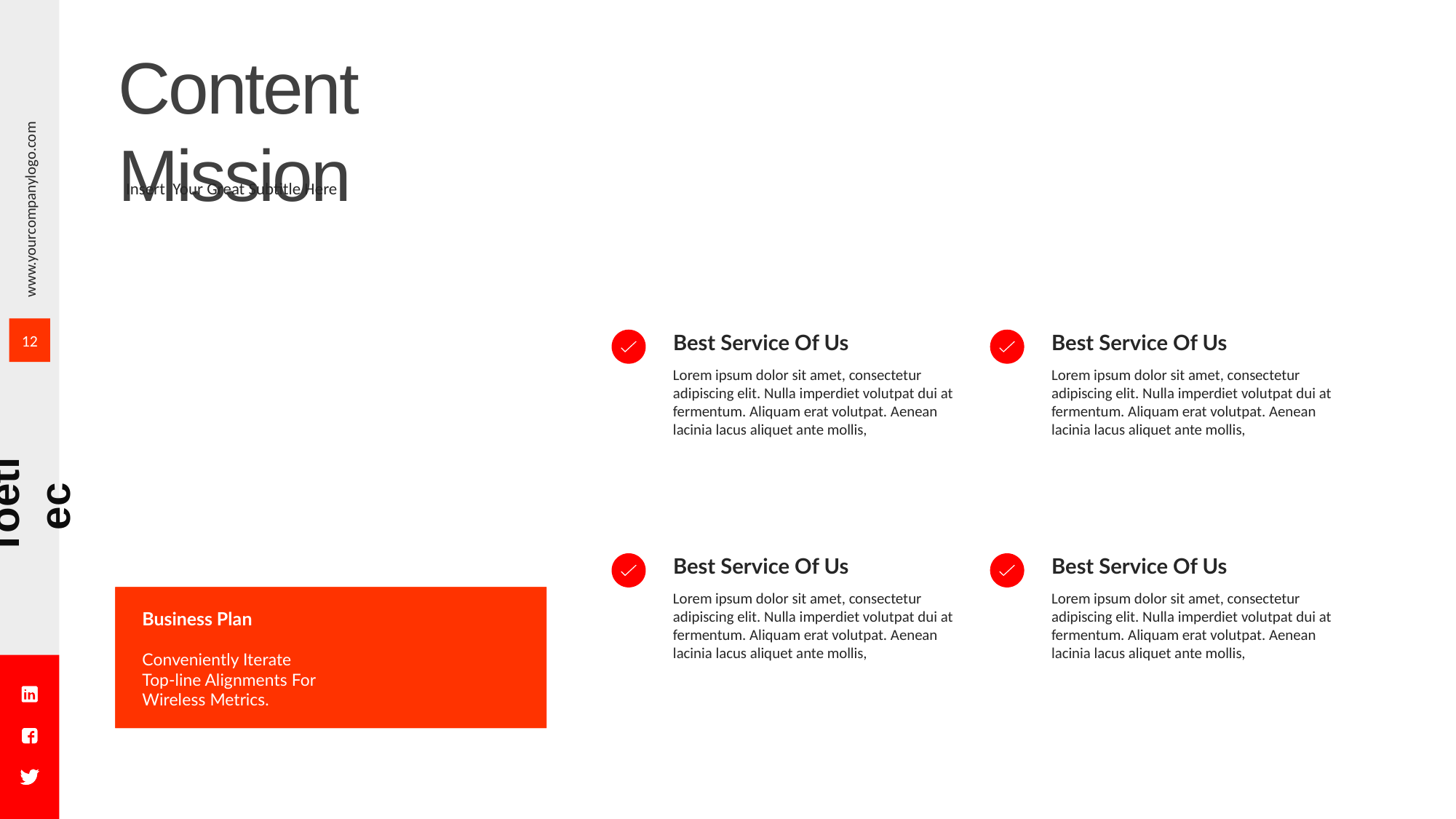

Content Mission
Insert  Your Great Subtitle Here

Best Service Of Us
Best Service Of Us
12

Lorem ipsum dolor sit amet, consectetur adipiscing elit. Nulla imperdiet volutpat dui at fermentum. Aliquam erat volutpat. Aenean lacinia lacus aliquet ante mollis,
Lorem ipsum dolor sit amet, consectetur adipiscing elit. Nulla imperdiet volutpat dui at fermentum. Aliquam erat volutpat. Aenean lacinia lacus aliquet ante mollis,
Best Service Of Us
Best Service Of Us

Lorem ipsum dolor sit amet, consectetur adipiscing elit. Nulla imperdiet volutpat dui at fermentum. Aliquam erat volutpat. Aenean lacinia lacus aliquet ante mollis,
Lorem ipsum dolor sit amet, consectetur adipiscing elit. Nulla imperdiet volutpat dui at fermentum. Aliquam erat volutpat. Aenean lacinia lacus aliquet ante mollis,

Business Plan

Conveniently Iterate Top-line Alignments For Wireless Metrics.